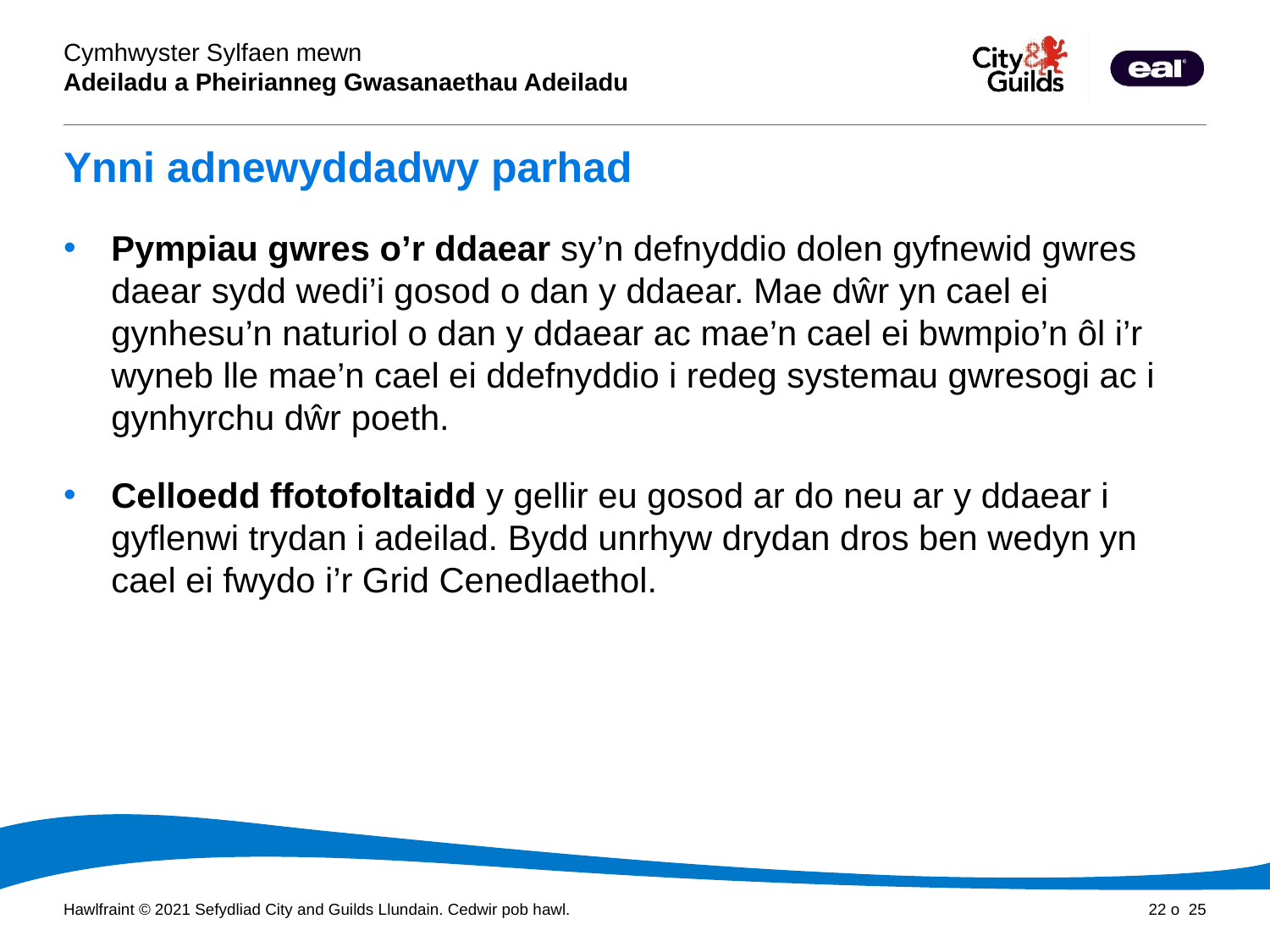

# Ynni adnewyddadwy parhad
Pympiau gwres o’r ddaear sy’n defnyddio dolen gyfnewid gwres daear sydd wedi’i gosod o dan y ddaear. Mae dŵr yn cael ei gynhesu’n naturiol o dan y ddaear ac mae’n cael ei bwmpio’n ôl i’r wyneb lle mae’n cael ei ddefnyddio i redeg systemau gwresogi ac i gynhyrchu dŵr poeth.
Celloedd ffotofoltaidd y gellir eu gosod ar do neu ar y ddaear i gyflenwi trydan i adeilad. Bydd unrhyw drydan dros ben wedyn yn cael ei fwydo i’r Grid Cenedlaethol.